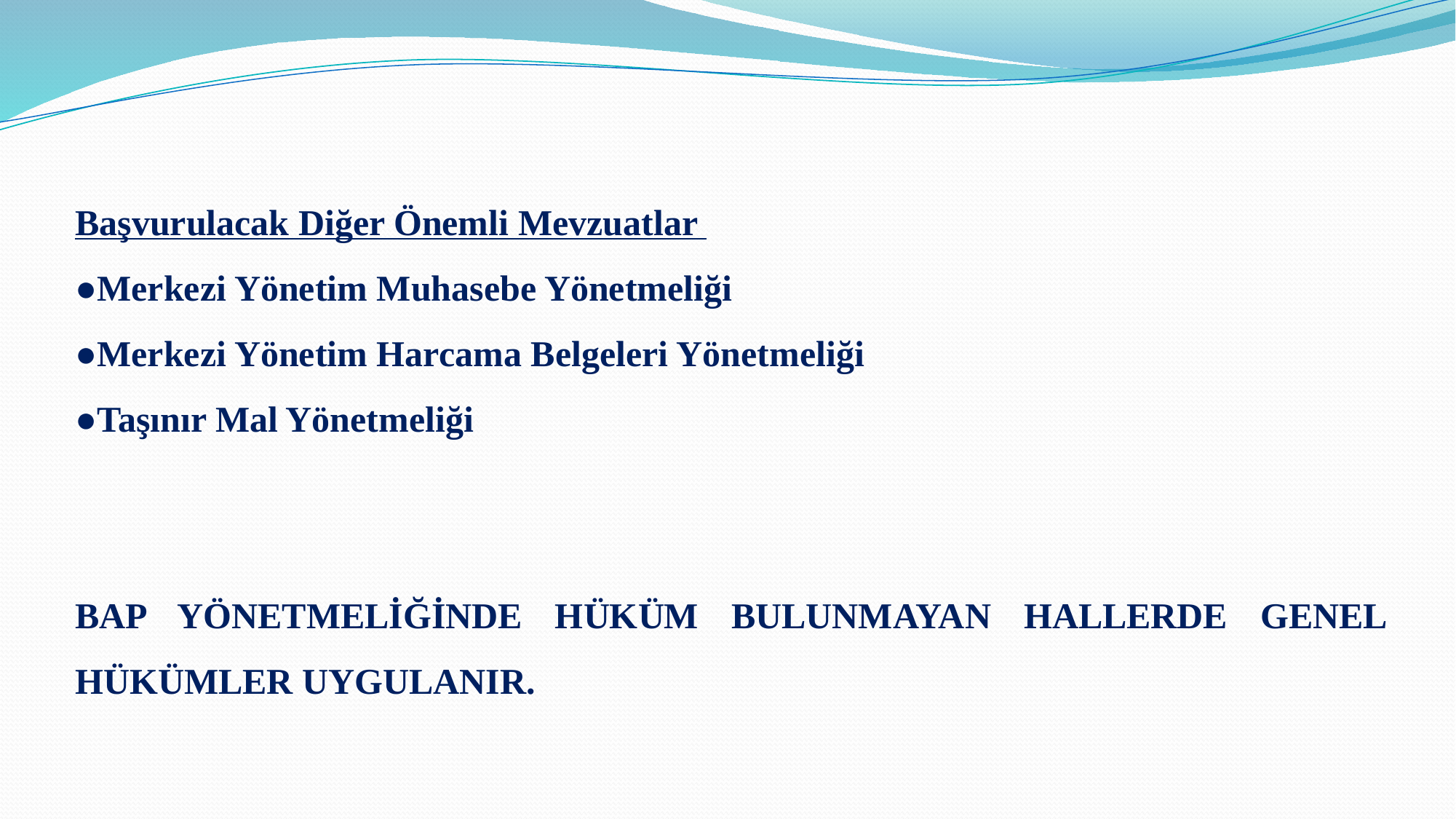

Başvurulacak Diğer Önemli Mevzuatlar
●Merkezi Yönetim Muhasebe Yönetmeliği
●Merkezi Yönetim Harcama Belgeleri Yönetmeliği
●Taşınır Mal Yönetmeliği

BAP YÖNETMELİĞİNDE HÜKÜM BULUNMAYAN HALLERDE GENEL HÜKÜMLER UYGULANIR.